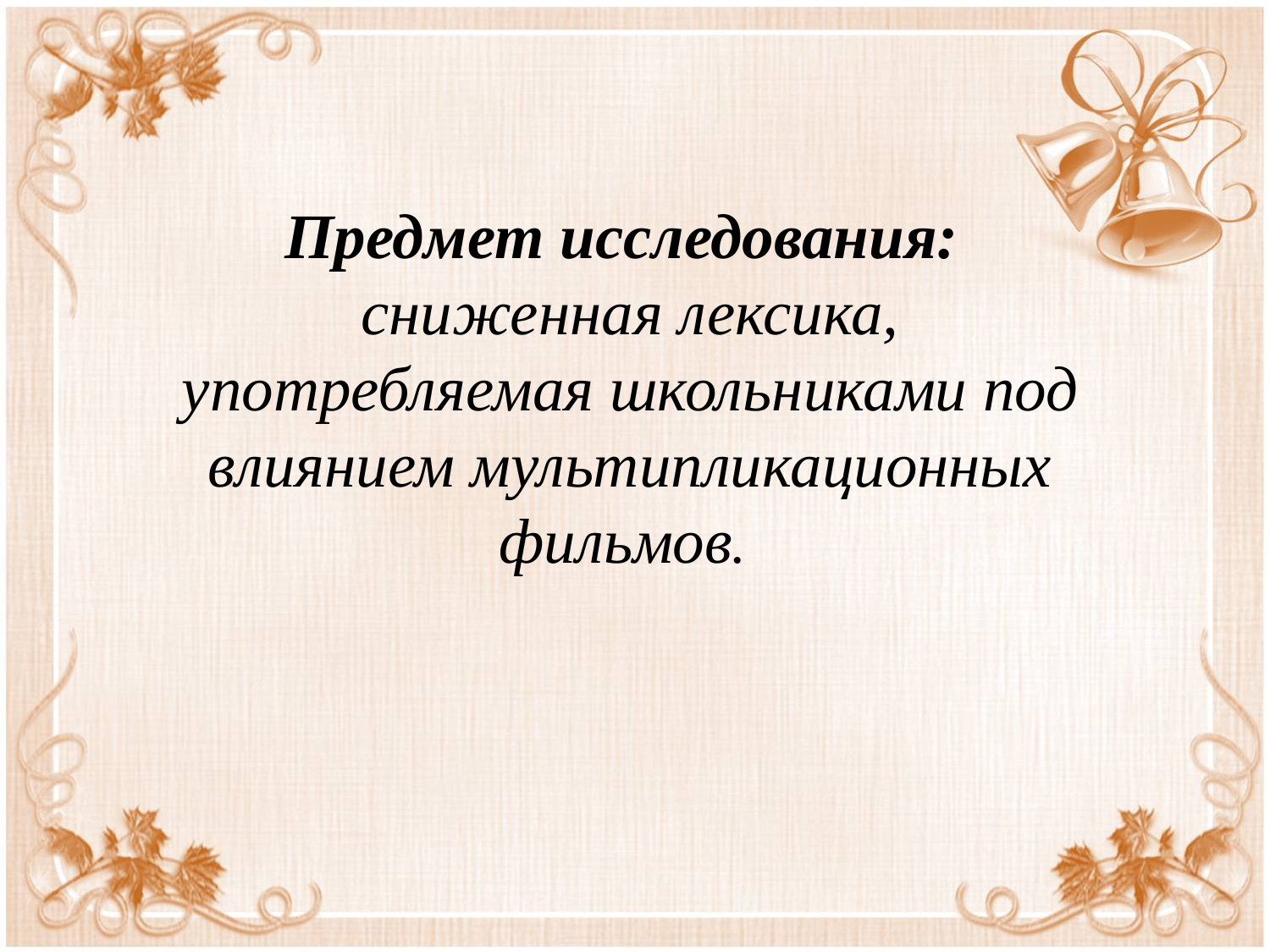

Предмет исследования:
сниженная лексика, употребляемая школьниками под влиянием мультипликационных фильмов.